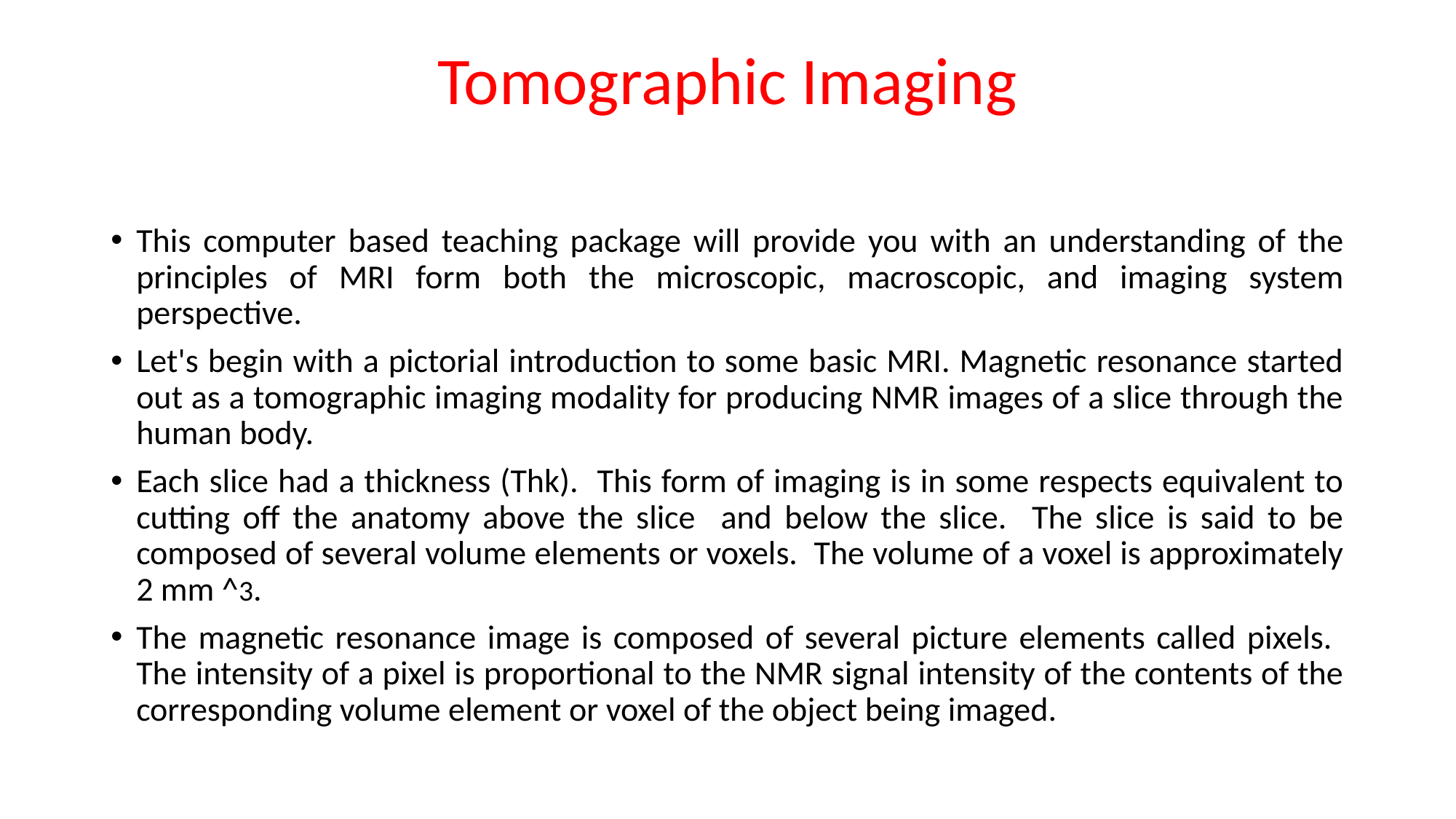

# Tomographic Imaging
This computer based teaching package will provide you with an understanding of the principles of MRI form both the microscopic, macroscopic, and imaging system perspective.
Let's begin with a pictorial introduction to some basic MRI. Magnetic resonance started out as a tomographic imaging modality for producing NMR images of a slice through the human body.
Each slice had a thickness (Thk).  This form of imaging is in some respects equivalent to cutting off the anatomy above the slice  and below the slice.  The slice is said to be composed of several volume elements or voxels.  The volume of a voxel is approximately 2 mm ^3.
The magnetic resonance image is composed of several picture elements called pixels.  The intensity of a pixel is proportional to the NMR signal intensity of the contents of the corresponding volume element or voxel of the object being imaged.